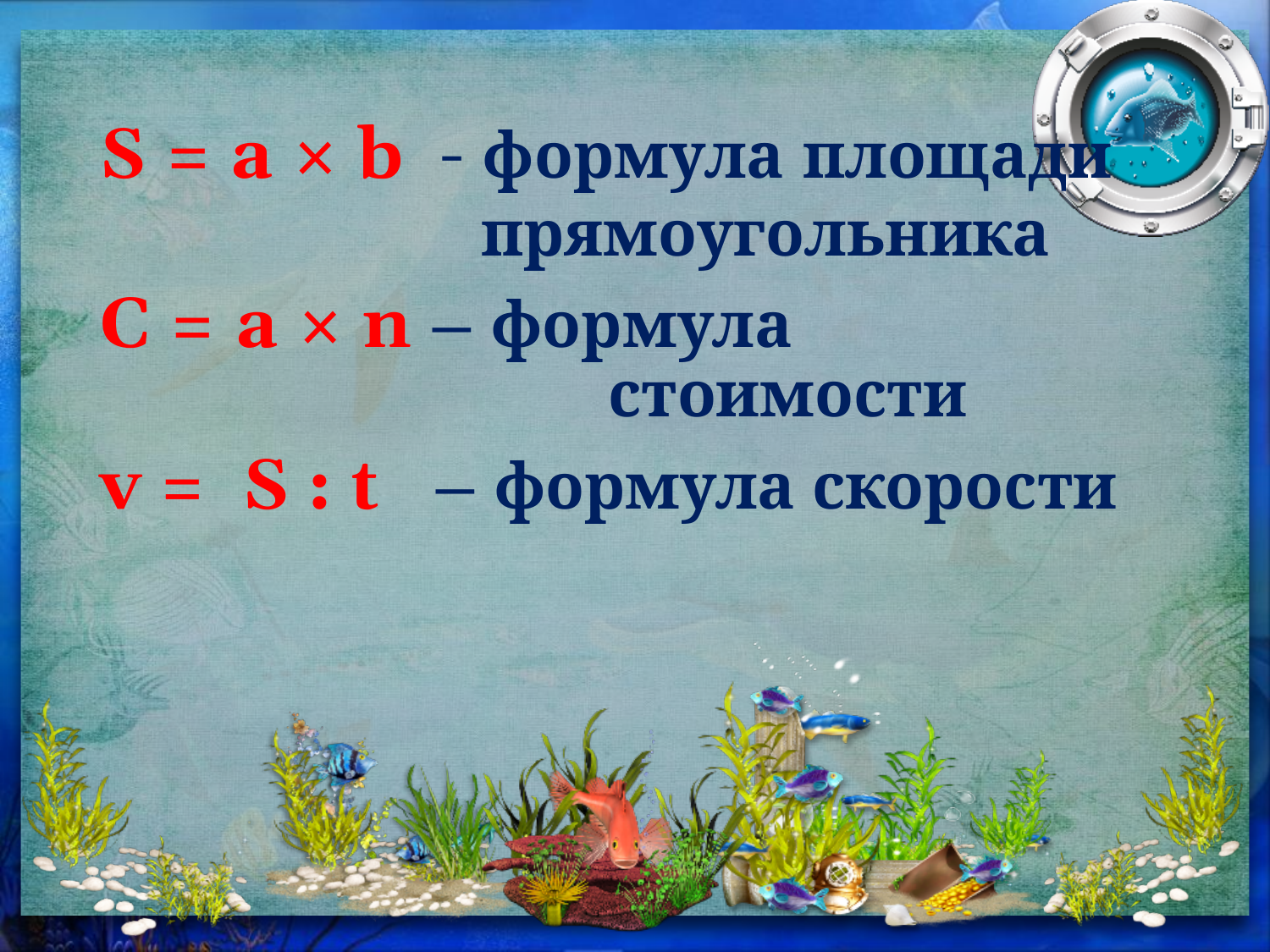

#
S = a × b  - формула площади         			прямоугольника
C = a × n – формула  							стоимости
v =  S : t   – формула скорости